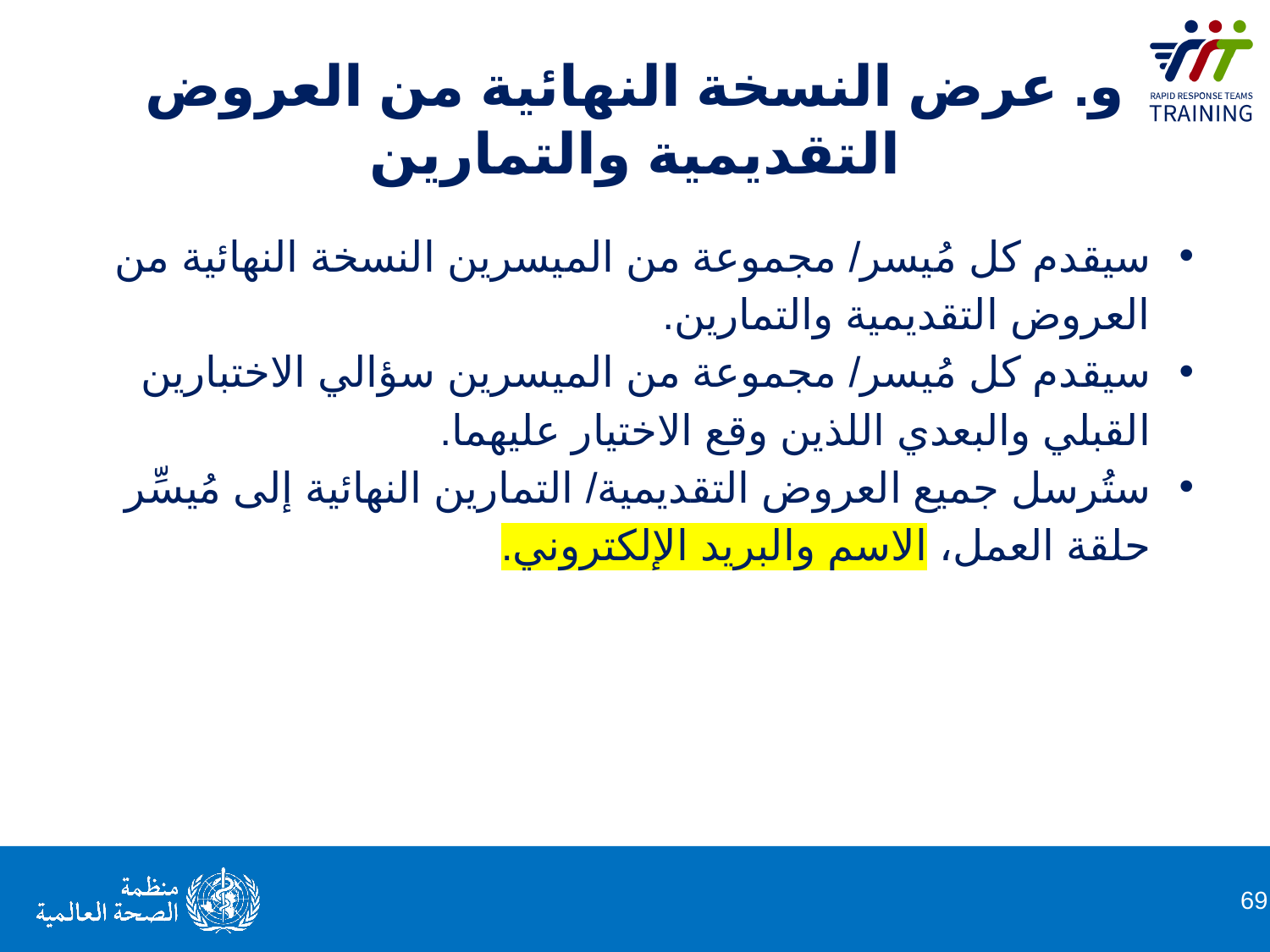

# و. عرض النسخة النهائية من العروض التقديمية والتمارين
سيقدم كل مُيسر/ مجموعة من الميسرين النسخة النهائية من العروض التقديمية والتمارين.
سيقدم كل مُيسر/ مجموعة من الميسرين سؤالي الاختبارين القبلي والبعدي اللذين وقع الاختيار عليهما.
ستُرسل جميع العروض التقديمية/ التمارين النهائية إلى مُيسِّر حلقة العمل، الاسم والبريد الإلكتروني.